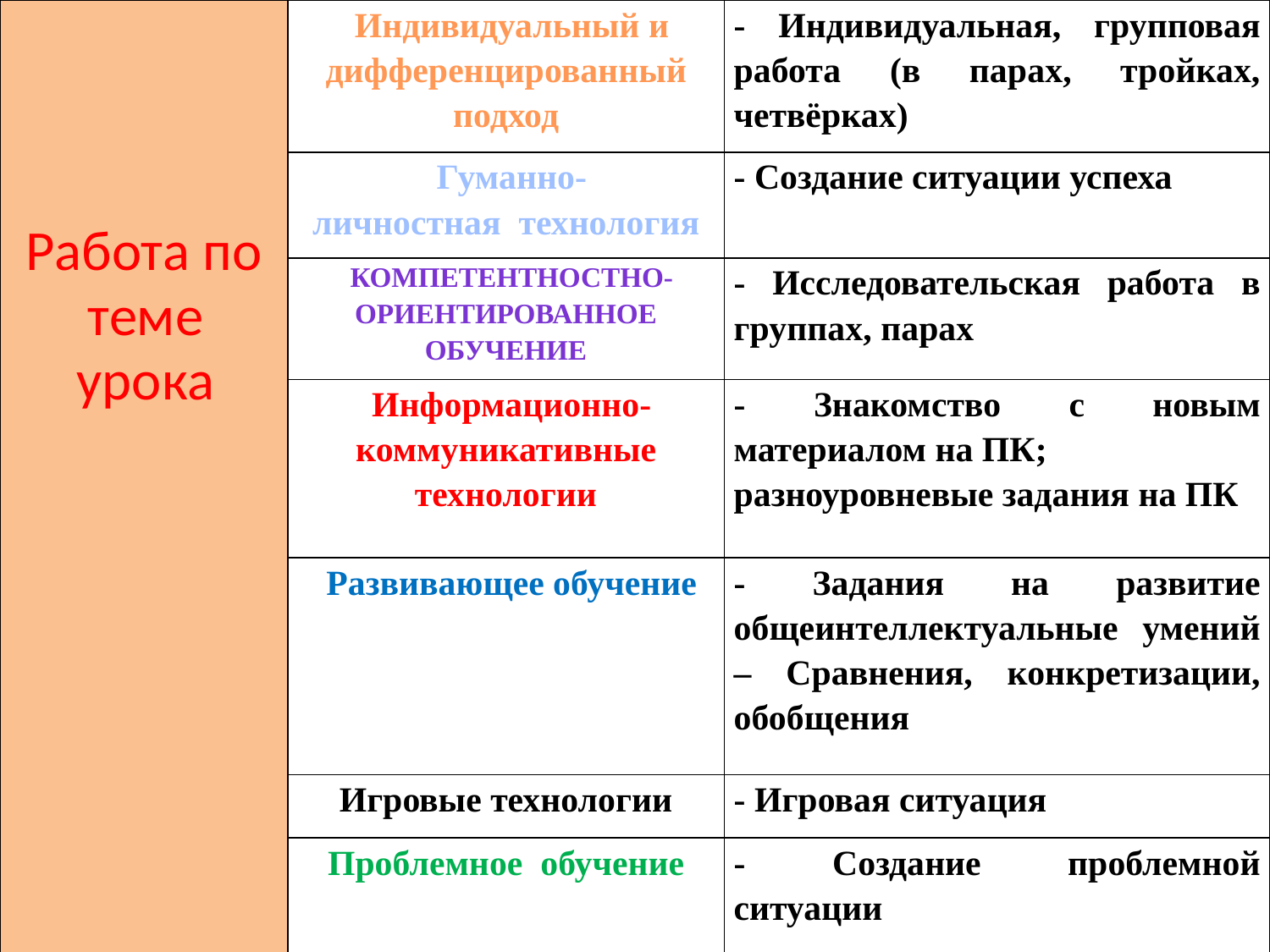

| Работа по теме урока | Индивидуальный и дифференцированный подход | - Индивидуальная, групповая работа (в парах, тройках, четвёрках) |
| --- | --- | --- |
|  | Гуманно-личностная  технология | - Создание ситуации успеха |
|  | Компетентностно- ориентированное обучение | - Исследовательская работа в группах, парах |
|  | Информационно-коммуникативные технологии | - Знакомство с новым материалом на ПК; разноуровневые задания на ПК |
|  | Развивающее обучение | - Задания на развитие общеинтеллектуальные умений – Сравнения, конкретизации, обобщения |
|  | Игровые технологии | - Игровая ситуация |
|  | Проблемное  обучение | - Создание проблемной ситуации |